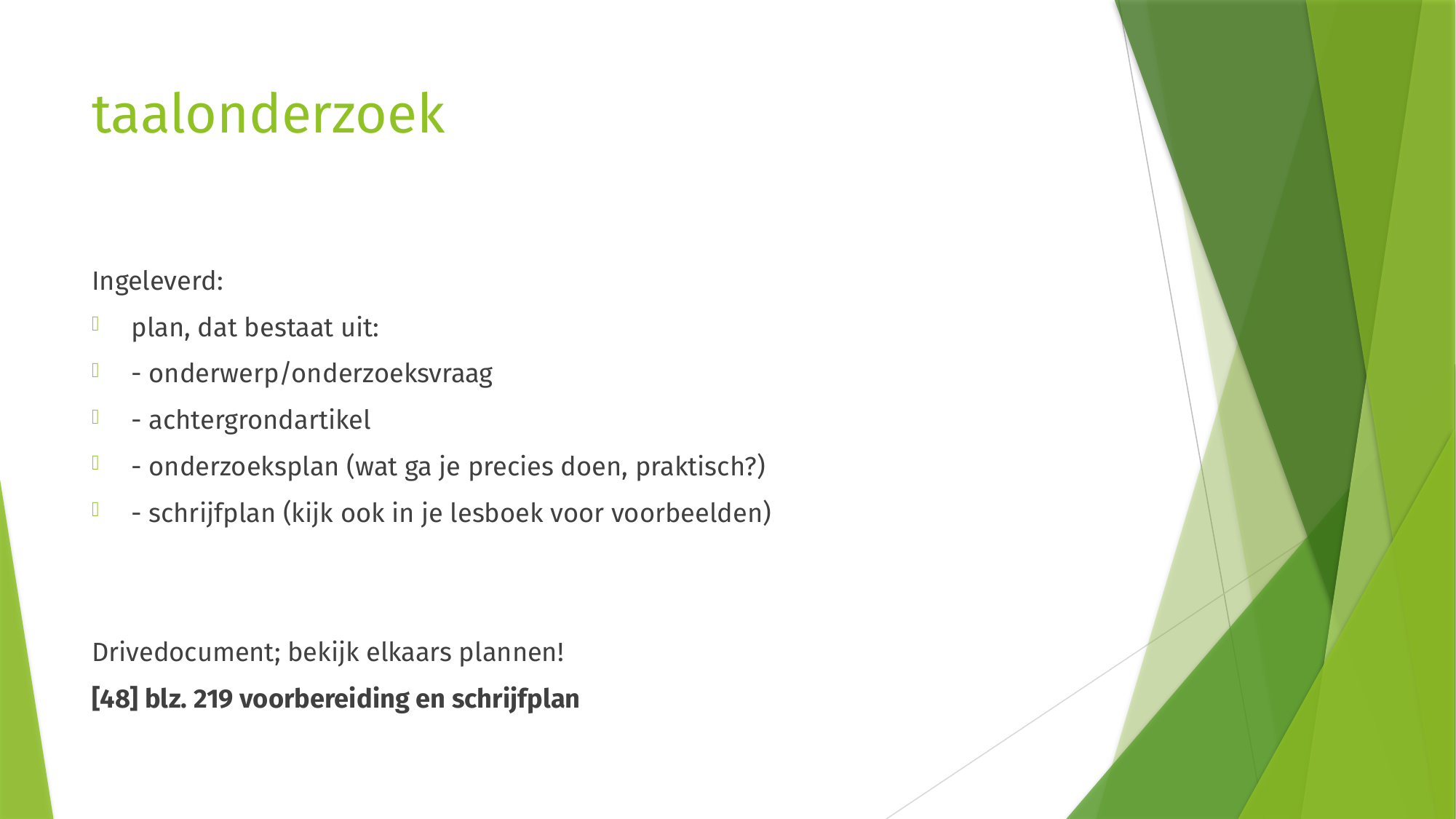

# taalonderzoek
Ingeleverd:
plan, dat bestaat uit:
- onderwerp/onderzoeksvraag
- achtergrondartikel
- onderzoeksplan (wat ga je precies doen, praktisch?)
- schrijfplan (kijk ook in je lesboek voor voorbeelden)

Drivedocument; bekijk elkaars plannen!
[48] blz. 219 voorbereiding en schrijfplan